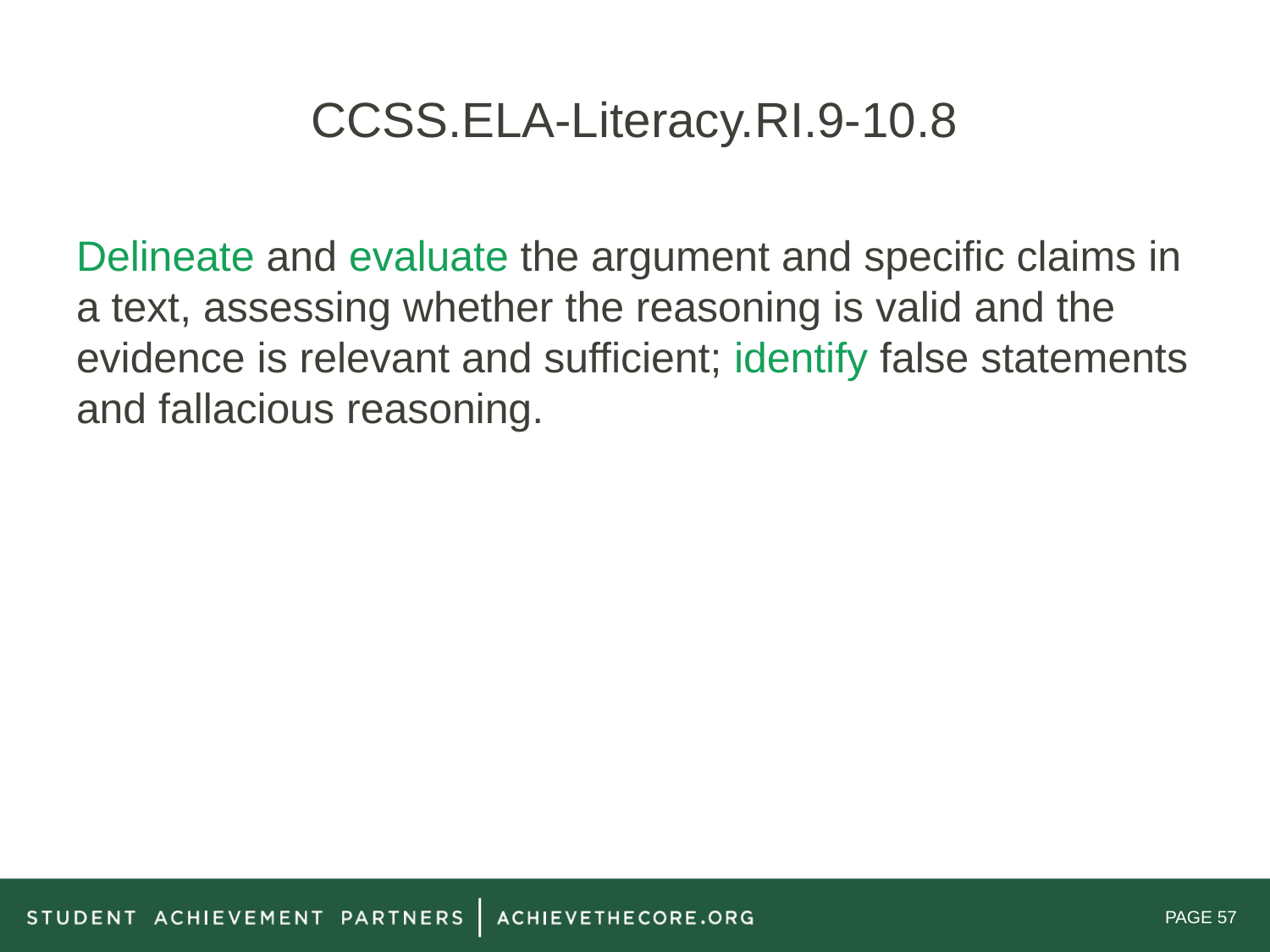

# CCSS.ELA-Literacy.RI.9-10.8
Delineate and evaluate the argument and specific claims in a text, assessing whether the reasoning is valid and the evidence is relevant and sufficient; identify false statements and fallacious reasoning.